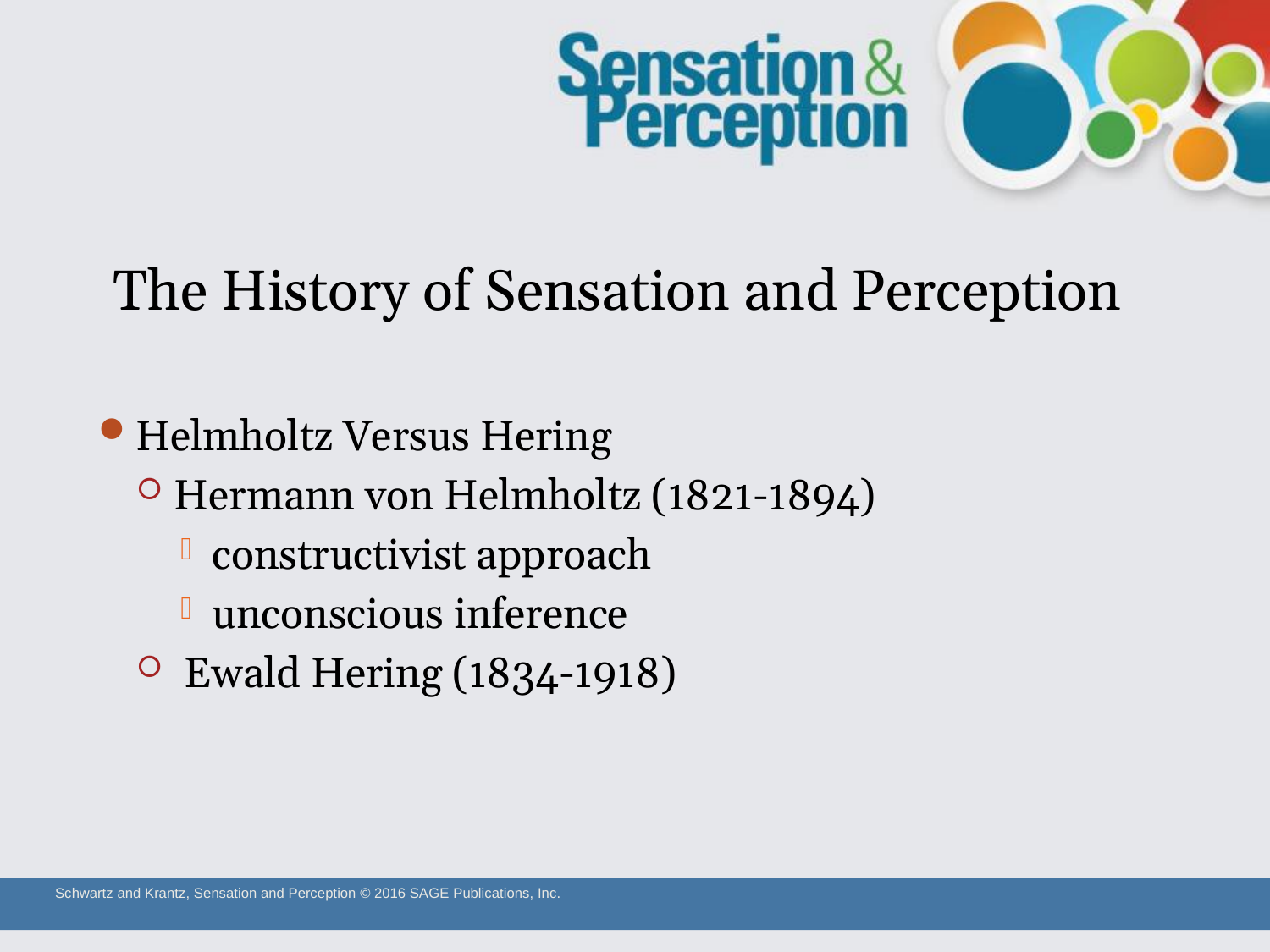

# The History of Sensation and Perception
Helmholtz Versus Hering
Hermann von Helmholtz (1821-1894)
constructivist approach
unconscious inference
 Ewald Hering (1834-1918)
Schwartz and Krantz, Sensation and Perception © 2016 SAGE Publications, Inc.